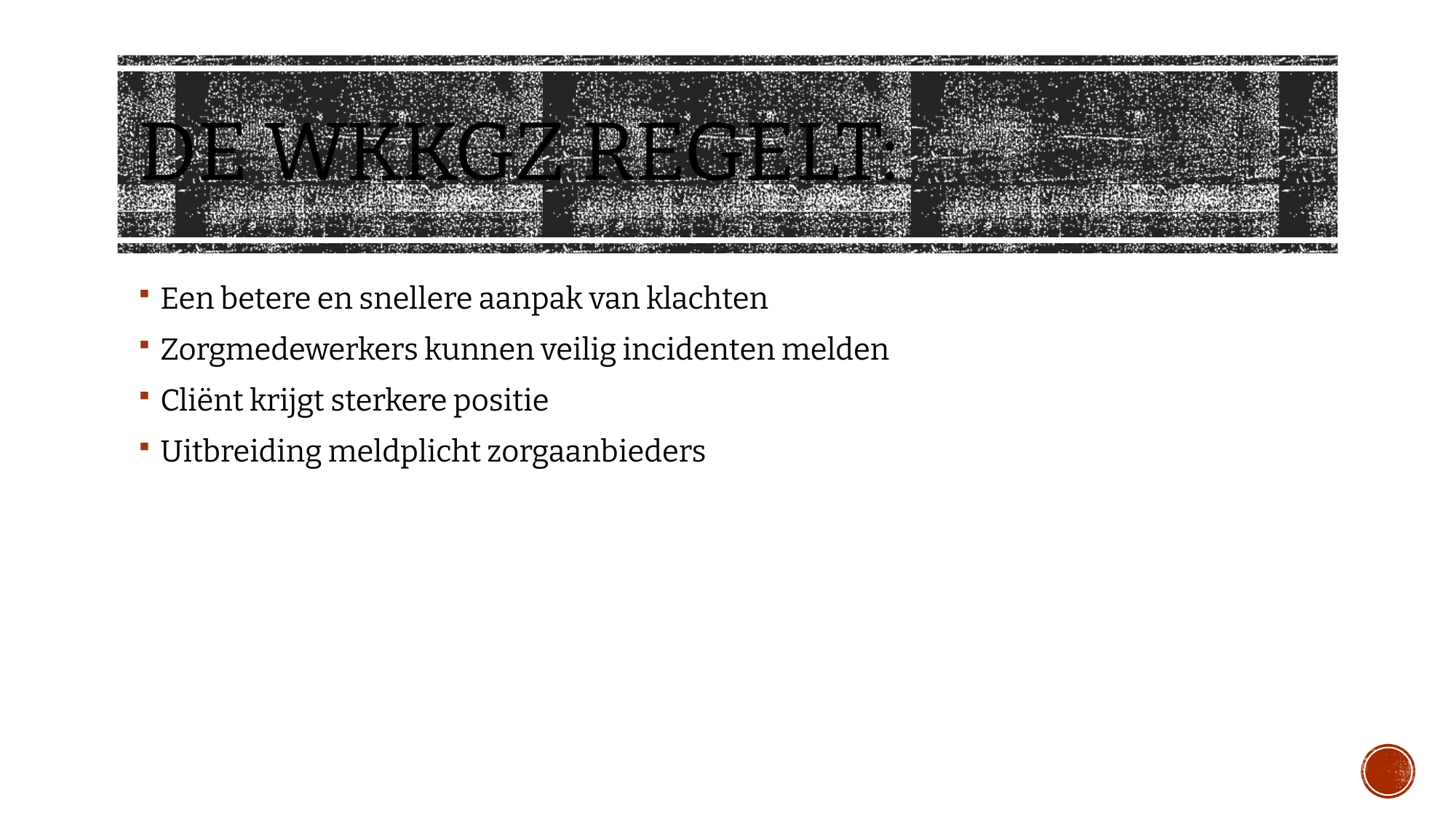

# De wkkgz regelt:

Een betere en snellere aanpak van klachten
Zorgmedewerkers kunnen veilig incidenten melden
Cliënt krijgt sterkere positie
Uitbreiding meldplicht zorgaanbieders